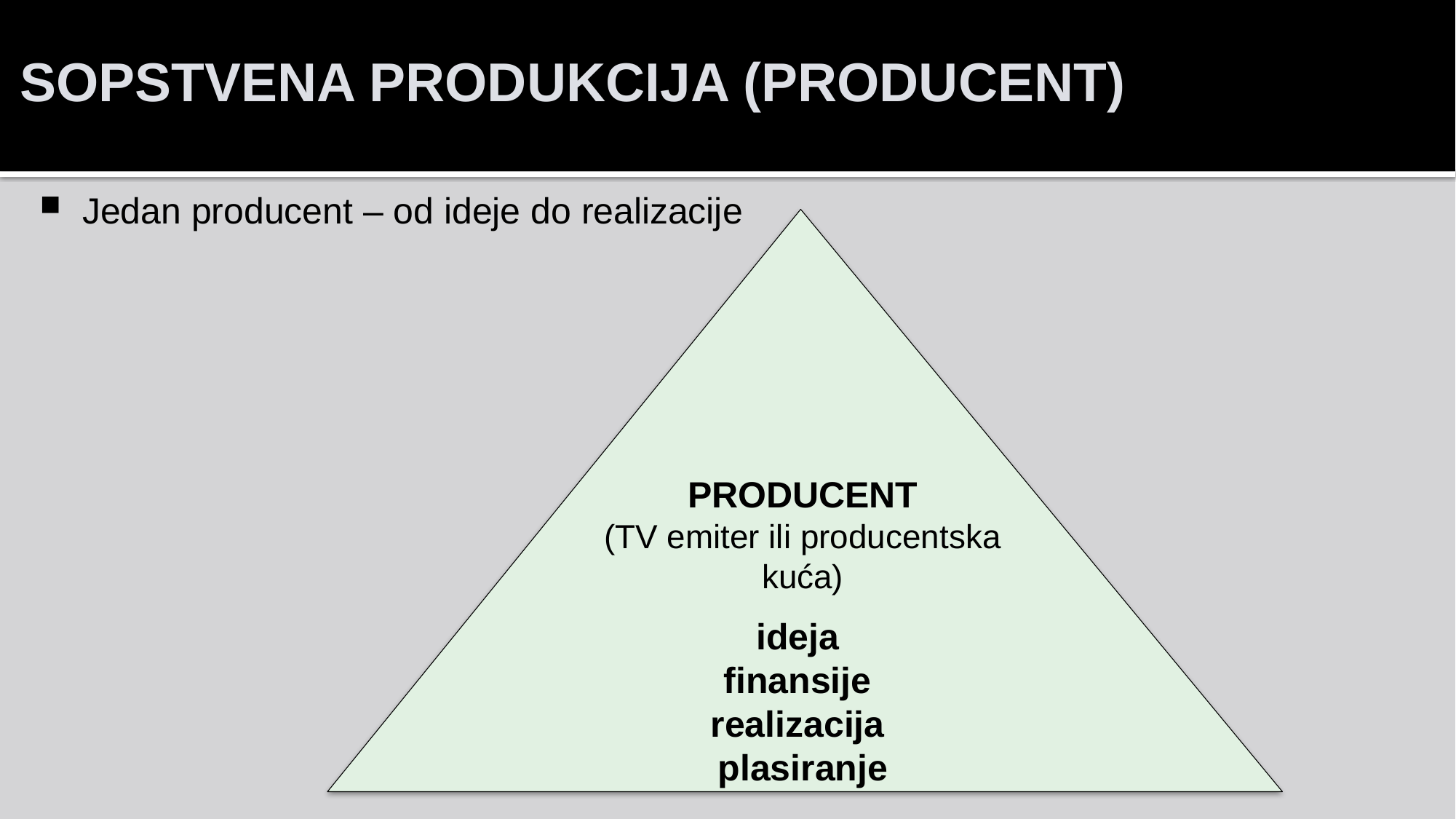

# SOPSTVENA PRODUKCIJA (PRODUCENT)

Jedan producent – od ideje do realizacije

PRODUCENT
(TV emiter ili producentska kuća)

ideja
finansije
realizacija
plasiranje